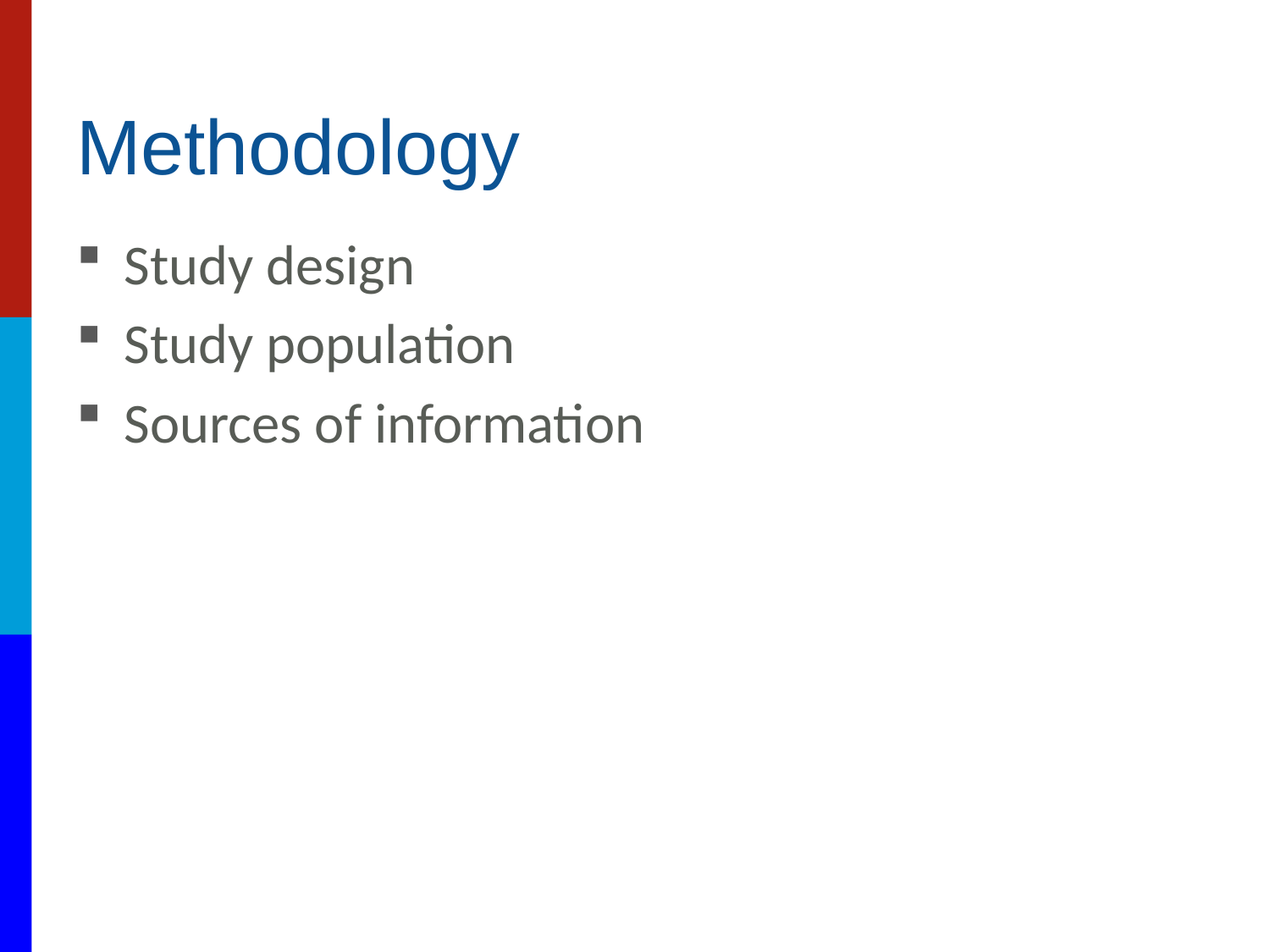

# Methodology
Study design
Study population
Sources of information